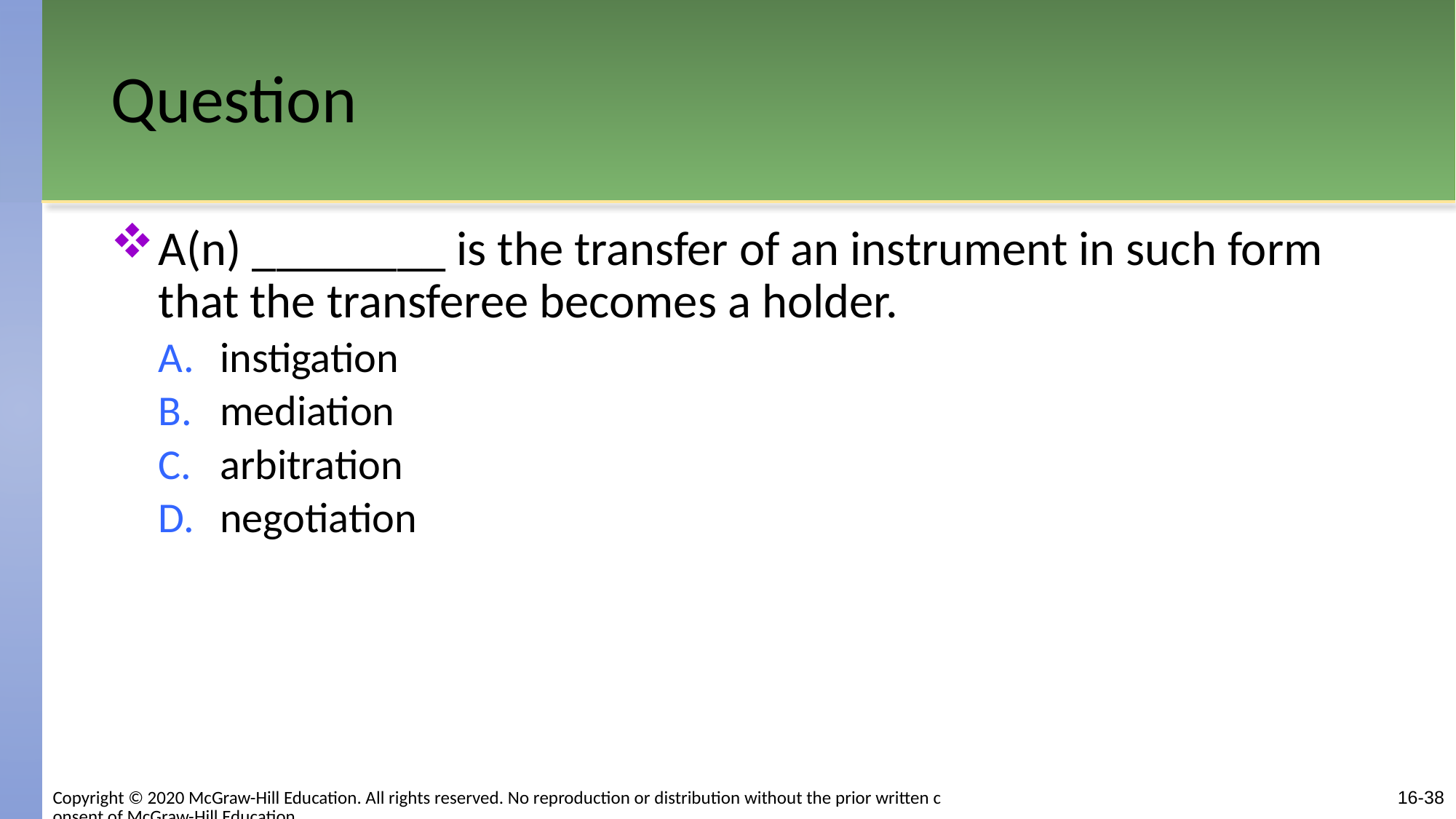

# Question
A(n) ________ is the transfer of an instrument in such form that the transferee becomes a holder.
instigation
mediation
arbitration
negotiation

Copyright © 2020 McGraw-Hill Education. All rights reserved. No reproduction or distribution without the prior written consent of McGraw-Hill Education.
16-38